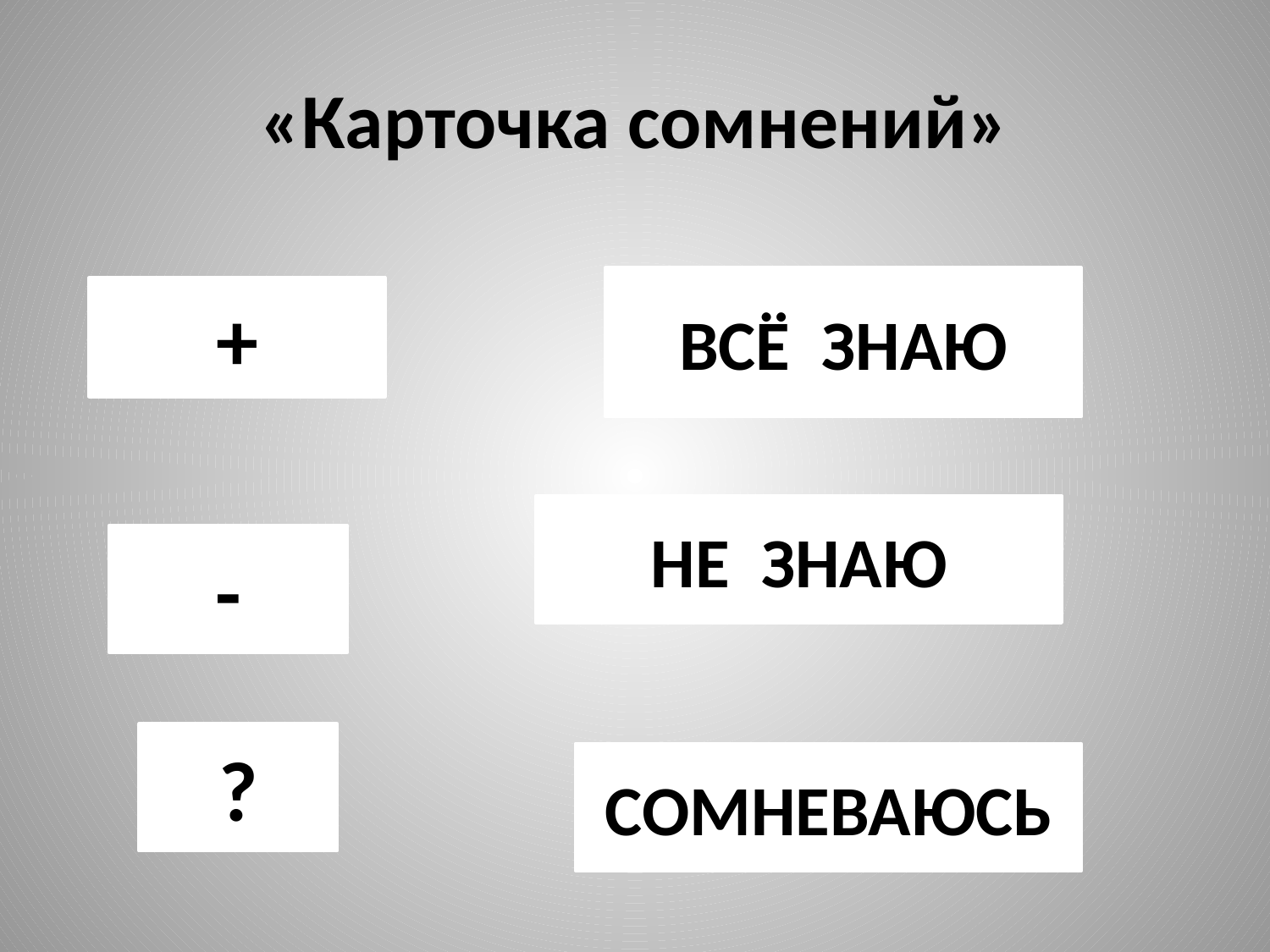

# «Карточка сомнений»
ВСЁ  ЗНАЮ
+
НЕ  ЗНАЮ
-
?
СОМНЕВАЮСЬ